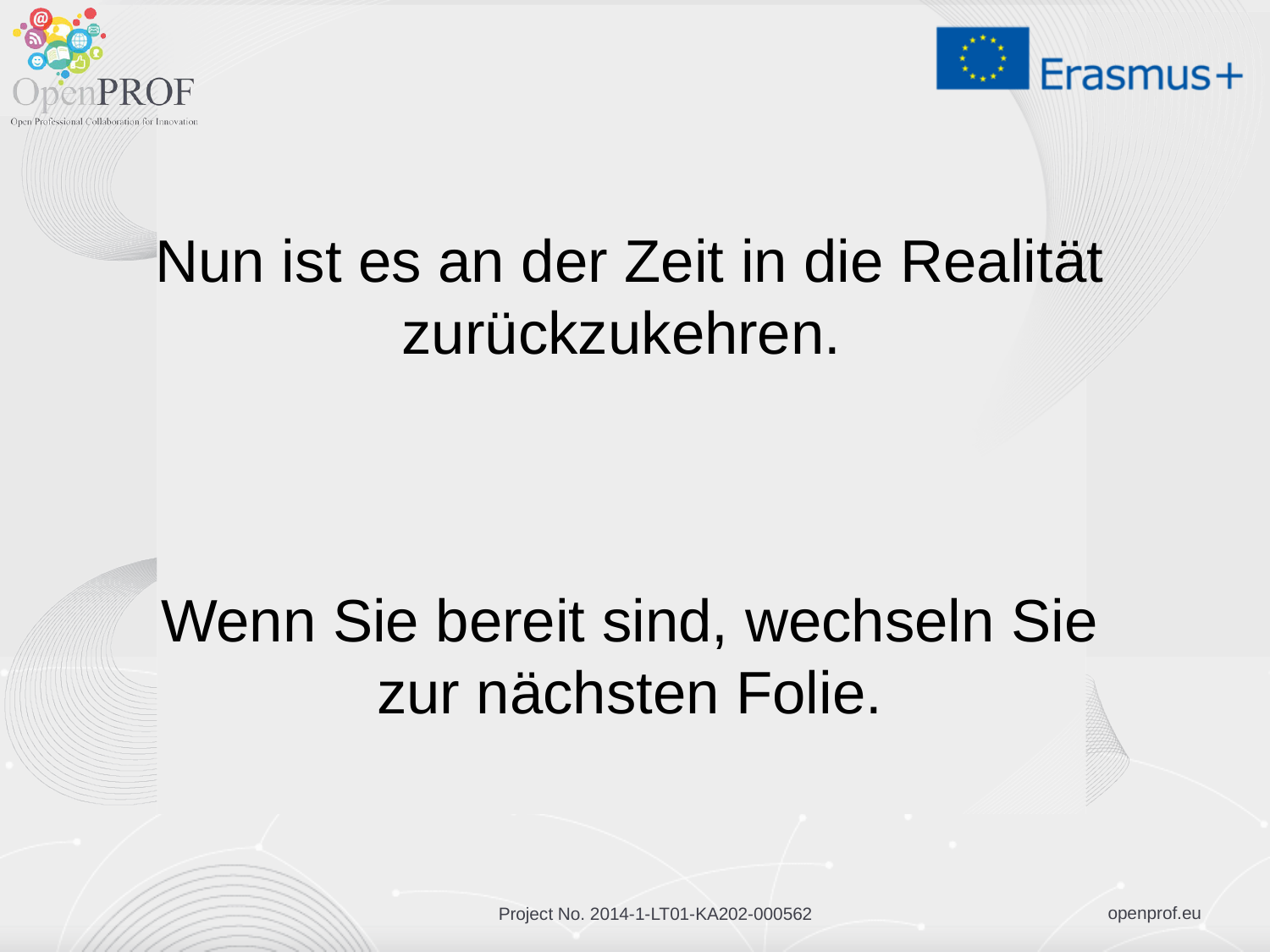

Nun ist es an der Zeit in die Realität zurückzukehren.

Wenn Sie bereit sind, wechseln Sie zur nächsten Folie.